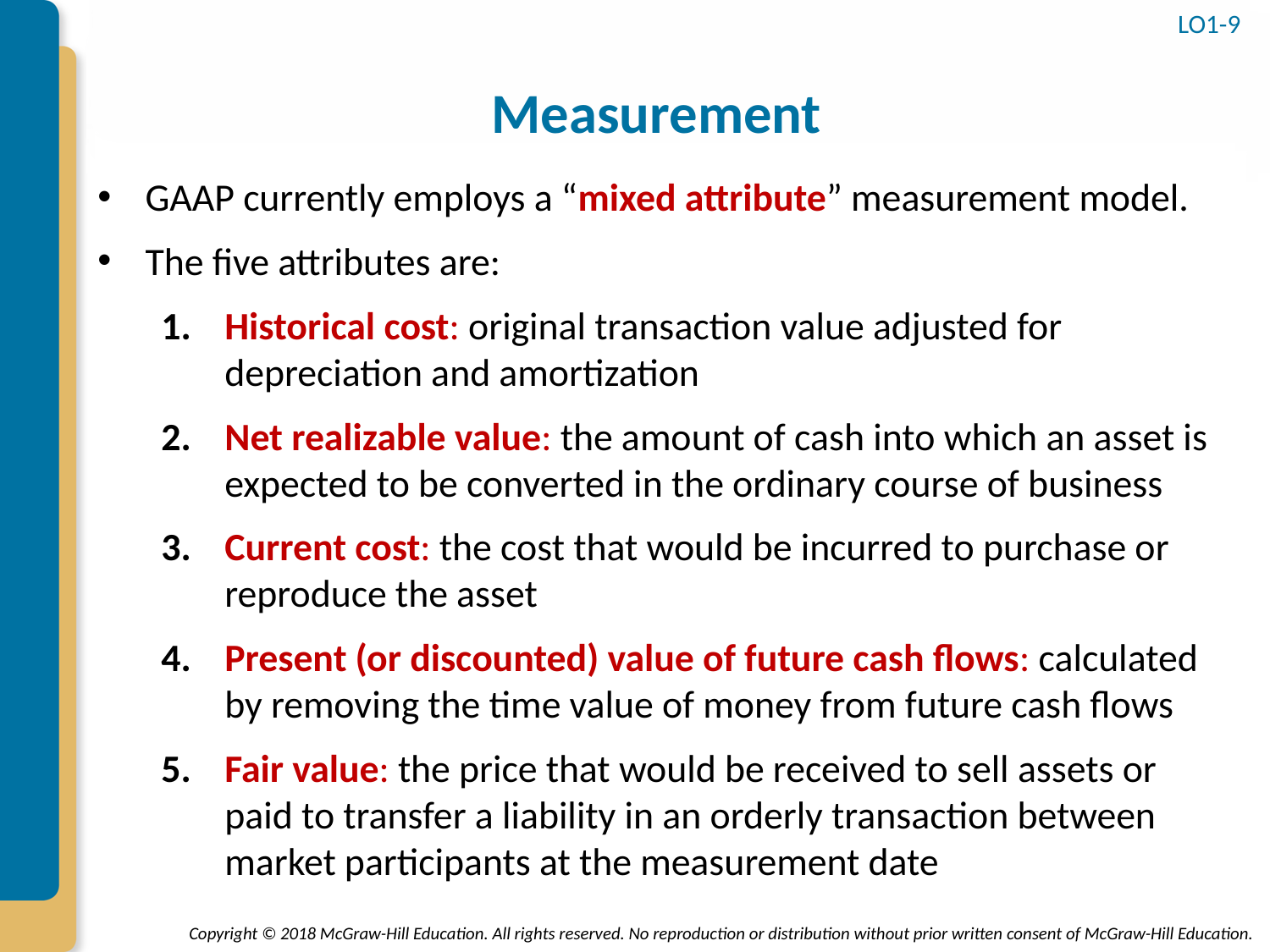

LO1-9
# Measurement
GAAP currently employs a “mixed attribute” measurement model.
The five attributes are:
Historical cost: original transaction value adjusted for depreciation and amortization
Net realizable value: the amount of cash into which an asset is expected to be converted in the ordinary course of business
Current cost: the cost that would be incurred to purchase or reproduce the asset
Present (or discounted) value of future cash flows: calculated by removing the time value of money from future cash flows
Fair value: the price that would be received to sell assets or paid to transfer a liability in an orderly transaction between market participants at the measurement date